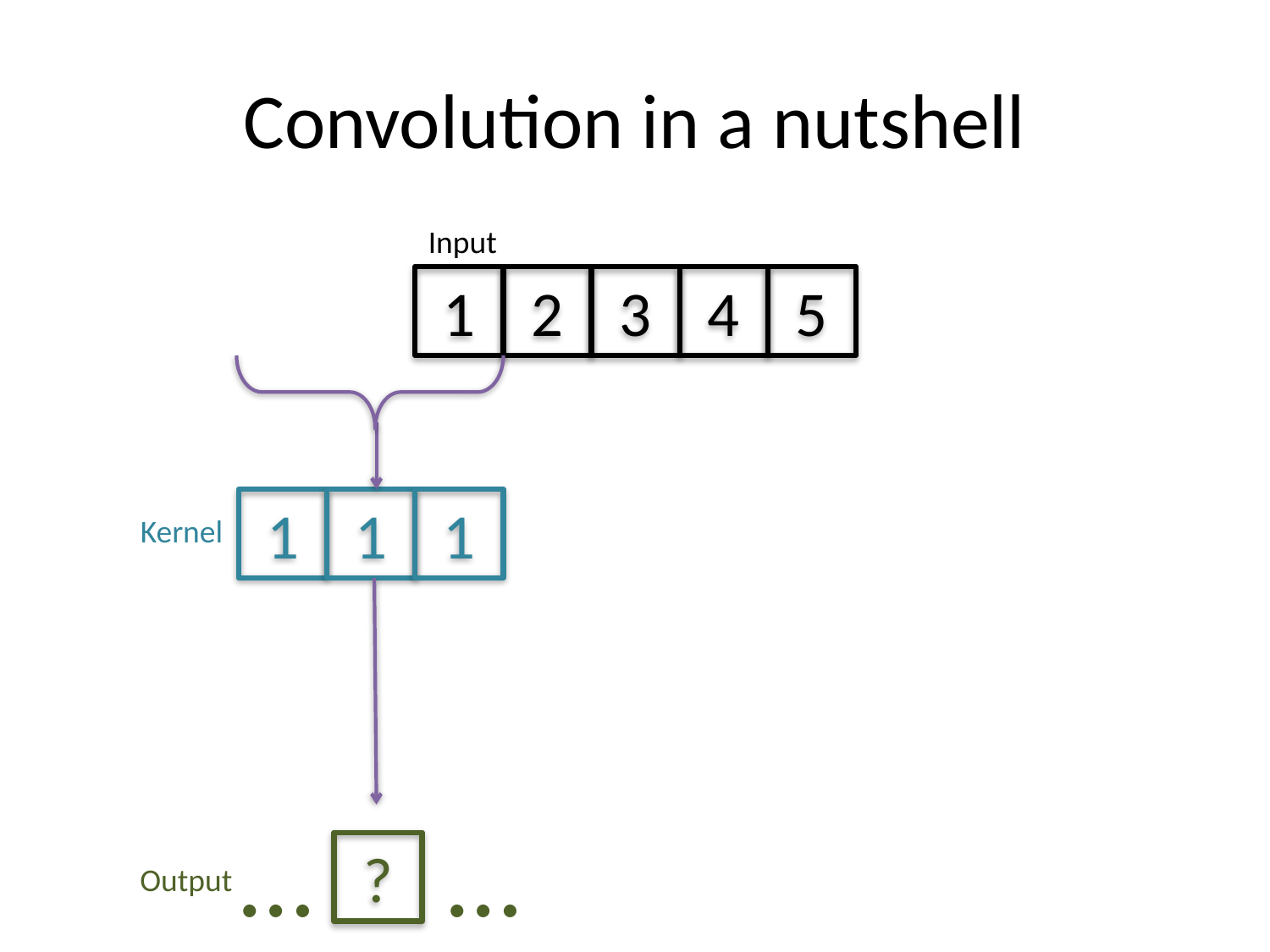

# Convolution in a nutshell
Input

1
2
3
4
5
1
1
1
Kernel
…
…
?
Output